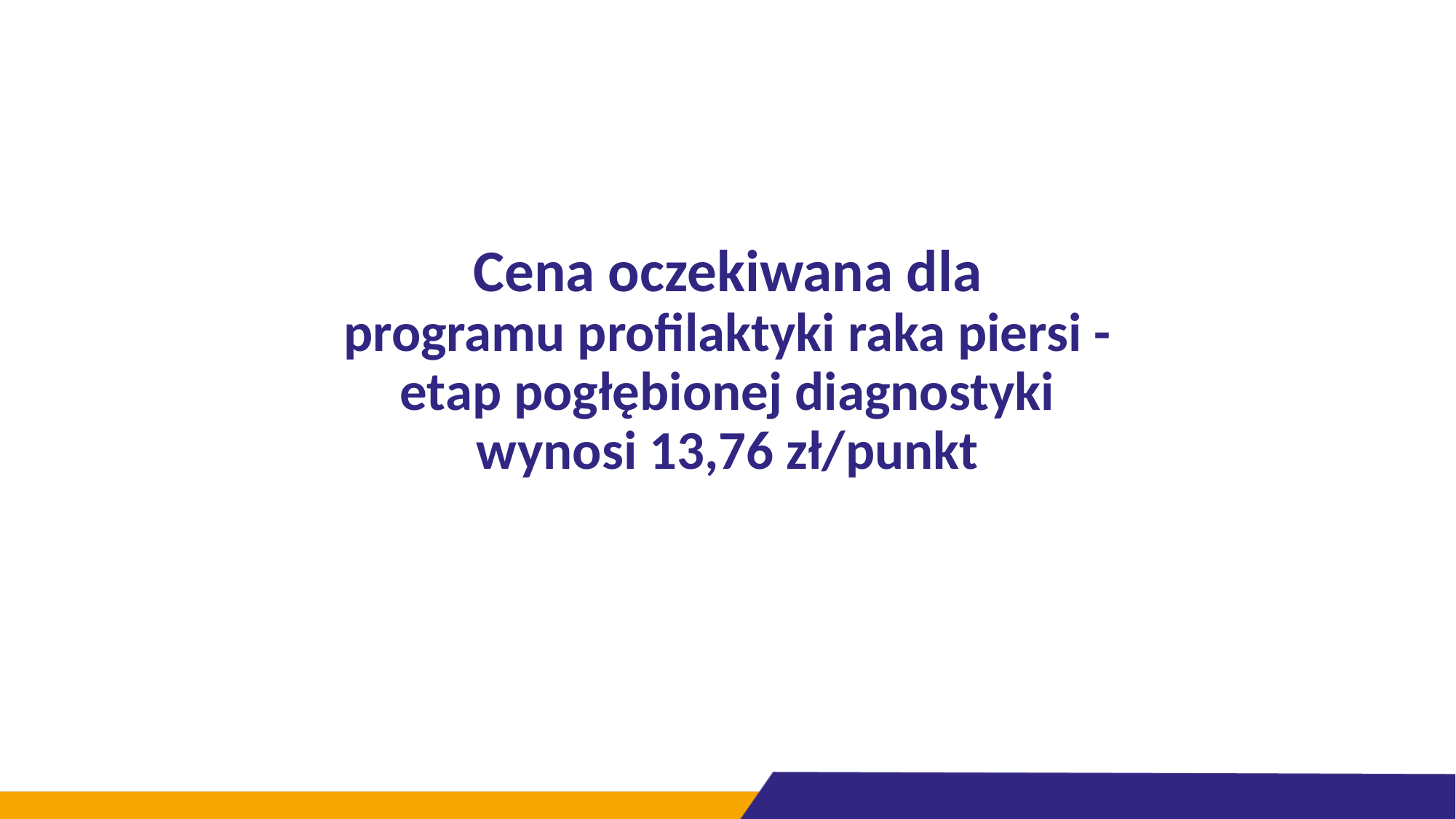

# Cena oczekiwana dla programu profilaktyki raka piersi - etap pogłębionej diagnostyki wynosi 13,76 zł/punkt